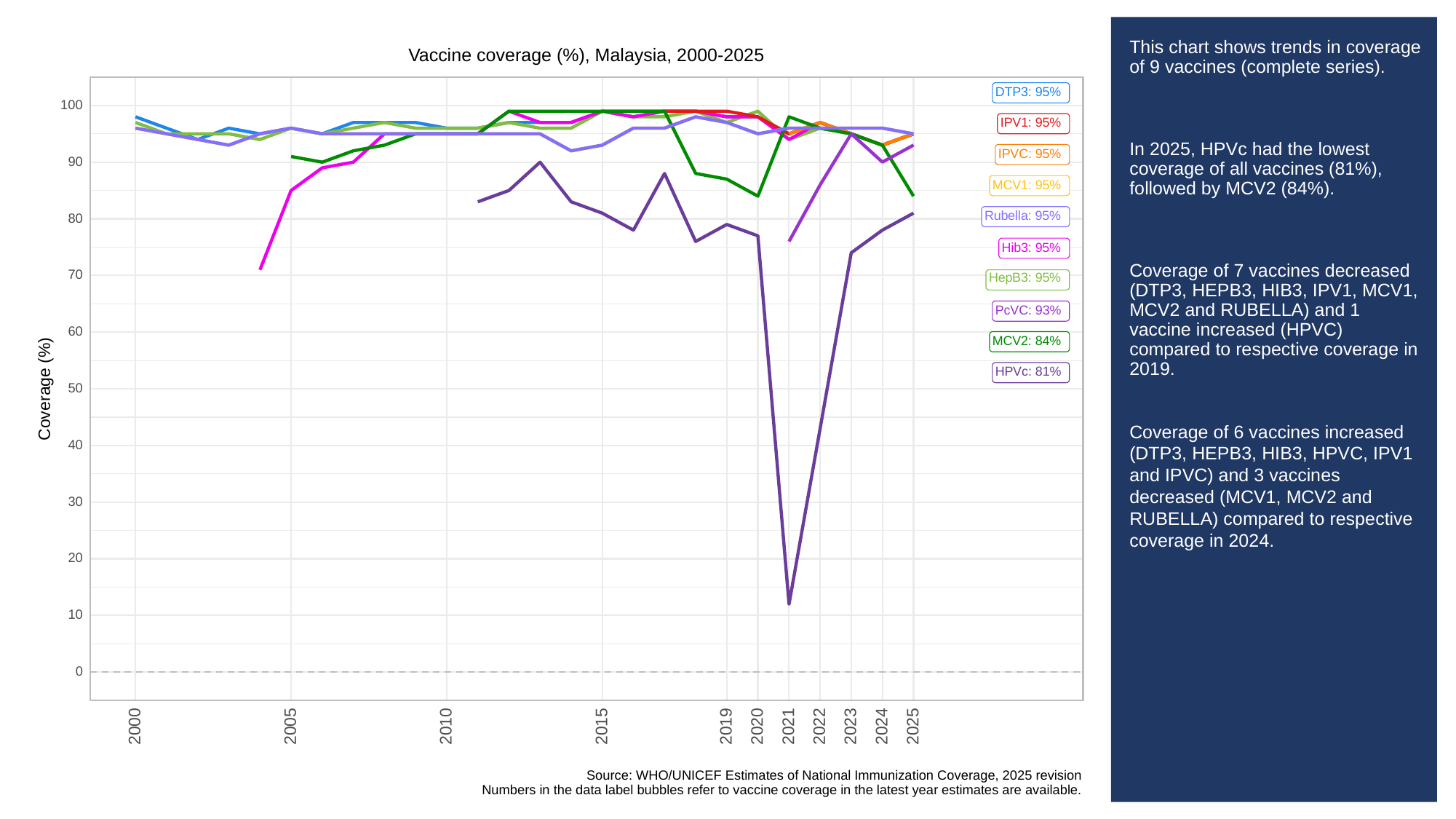

# This chart shows trends in coverage of 9 vaccines (complete series).

In 2025, HPVc had the lowest coverage of all vaccines (81%), followed by MCV2 (84%).

Coverage of 7 vaccines decreased (DTP3, HEPB3, HIB3, IPV1, MCV1, MCV2 and RUBELLA) and 1 vaccine increased (HPVC) compared to respective coverage in 2019.

Coverage of 6 vaccines increased (DTP3, HEPB3, HIB3, HPVC, IPV1 and IPVC) and 3 vaccines decreased (MCV1, MCV2 and RUBELLA) compared to respective coverage in 2024.

Vaccine coverage (%), Malaysia, 2000-2025

DTP3: 95%

100

IPV1: 95%

IPVC: 95%
90

MCV1: 95%

Rubella: 95%
80

Hib3: 95%

70
HepB3: 95%

PcVC: 93%
60

MCV2: 84%

HPVc: 81%
Coverage (%)
50

40

30

20

10

0

2023
2000
2005
2010
2015
2019
2020
2021
2022
2024
2025
Source: WHO/UNICEF Estimates of National Immunization Coverage, 2025 revision
Numbers in the data label bubbles refer to vaccine coverage in the latest year estimates are available.